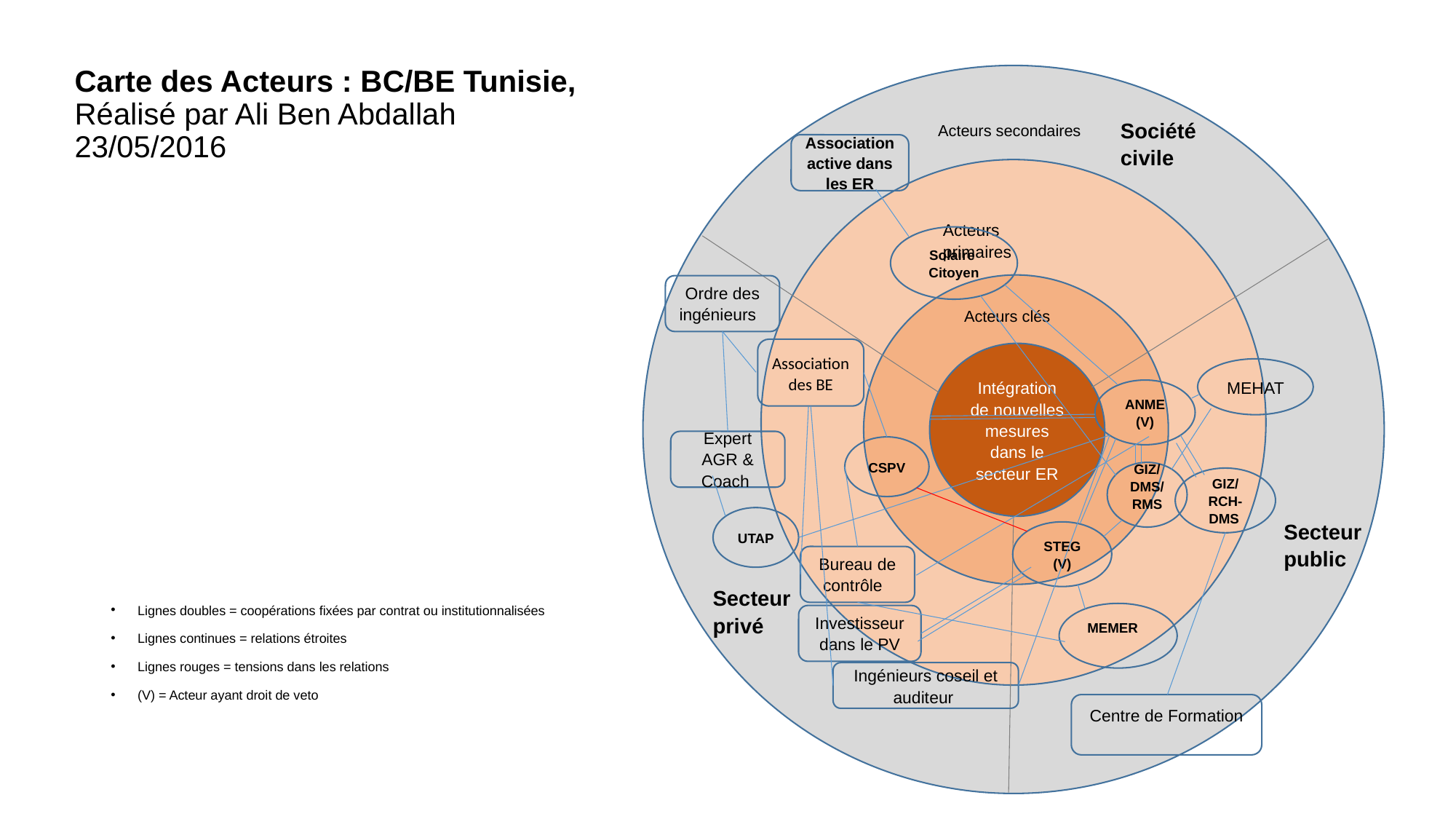

# Carte des Acteurs : BC/BE Tunisie, Réalisé par Ali Ben Abdallah 23/05/2016

Société civile
Acteurs secondaires

Association active dans les ER

Acteurs primaires
Solaire  Citoyen
²
Acteurs clés
Association des BE
Intégration de nouvelles mesures dans le secteur ER
MEHAT
ANME
(V)

Expert AGR & Coach

CSPV
GIZ/DMS/RMS

GIZ/RCH-DMS
UTAP
Secteur public
STEG
(V)

Bureau de contrôle

Secteur privé
MEMER

Investisseur dans le PV

Ingénieurs coseil et auditeur
Centre de Formation

Ordre des ingénieurs

Lignes doubles = coopérations fixées par contrat ou institutionnalisées
Lignes continues = relations étroites
Lignes rouges = tensions dans les relations
(V) = Acteur ayant droit de veto